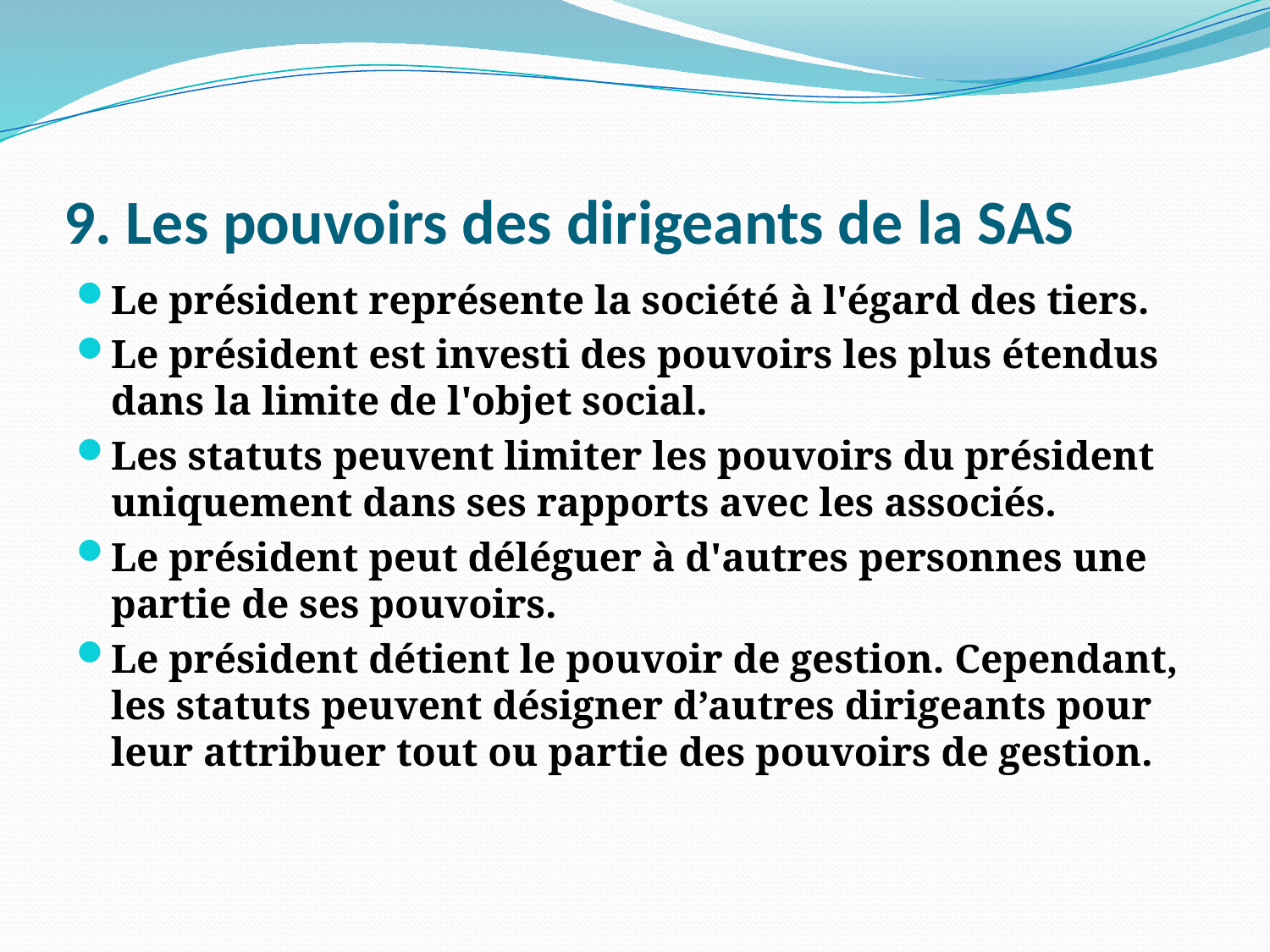

# 9. Les pouvoirs des dirigeants de la SAS
Le président représente la société à l'égard des tiers.
Le président est investi des pouvoirs les plus étendus dans la limite de l'objet social.
Les statuts peuvent limiter les pouvoirs du président uniquement dans ses rapports avec les associés.
Le président peut déléguer à d'autres personnes une partie de ses pouvoirs.
Le président détient le pouvoir de gestion. Cependant, les statuts peuvent désigner d’autres dirigeants pour leur attribuer tout ou partie des pouvoirs de gestion.